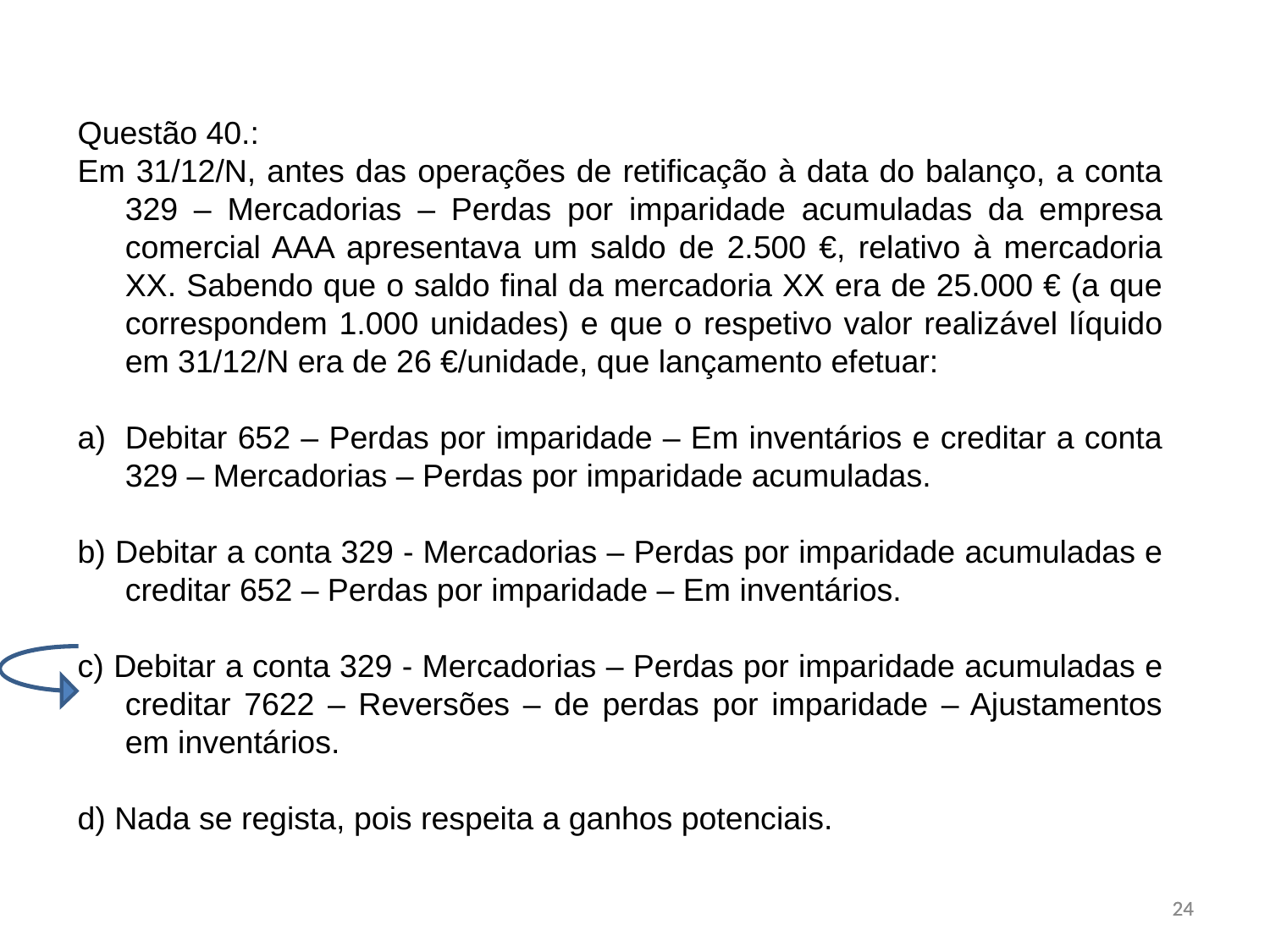

Questão 40.:
Em 31/12/N, antes das operações de retificação à data do balanço, a conta 329 – Mercadorias – Perdas por imparidade acumuladas da empresa comercial AAA apresentava um saldo de 2.500 €, relativo à mercadoria XX. Sabendo que o saldo final da mercadoria XX era de 25.000 € (a que correspondem 1.000 unidades) e que o respetivo valor realizável líquido em 31/12/N era de 26 €/unidade, que lançamento efetuar:

Debitar 652 – Perdas por imparidade – Em inventários e creditar a conta 329 – Mercadorias – Perdas por imparidade acumuladas.

b) Debitar a conta 329 - Mercadorias – Perdas por imparidade acumuladas e creditar 652 – Perdas por imparidade – Em inventários.

c) Debitar a conta 329 - Mercadorias – Perdas por imparidade acumuladas e creditar 7622 – Reversões – de perdas por imparidade – Ajustamentos em inventários.

d) Nada se regista, pois respeita a ganhos potenciais.

24
24